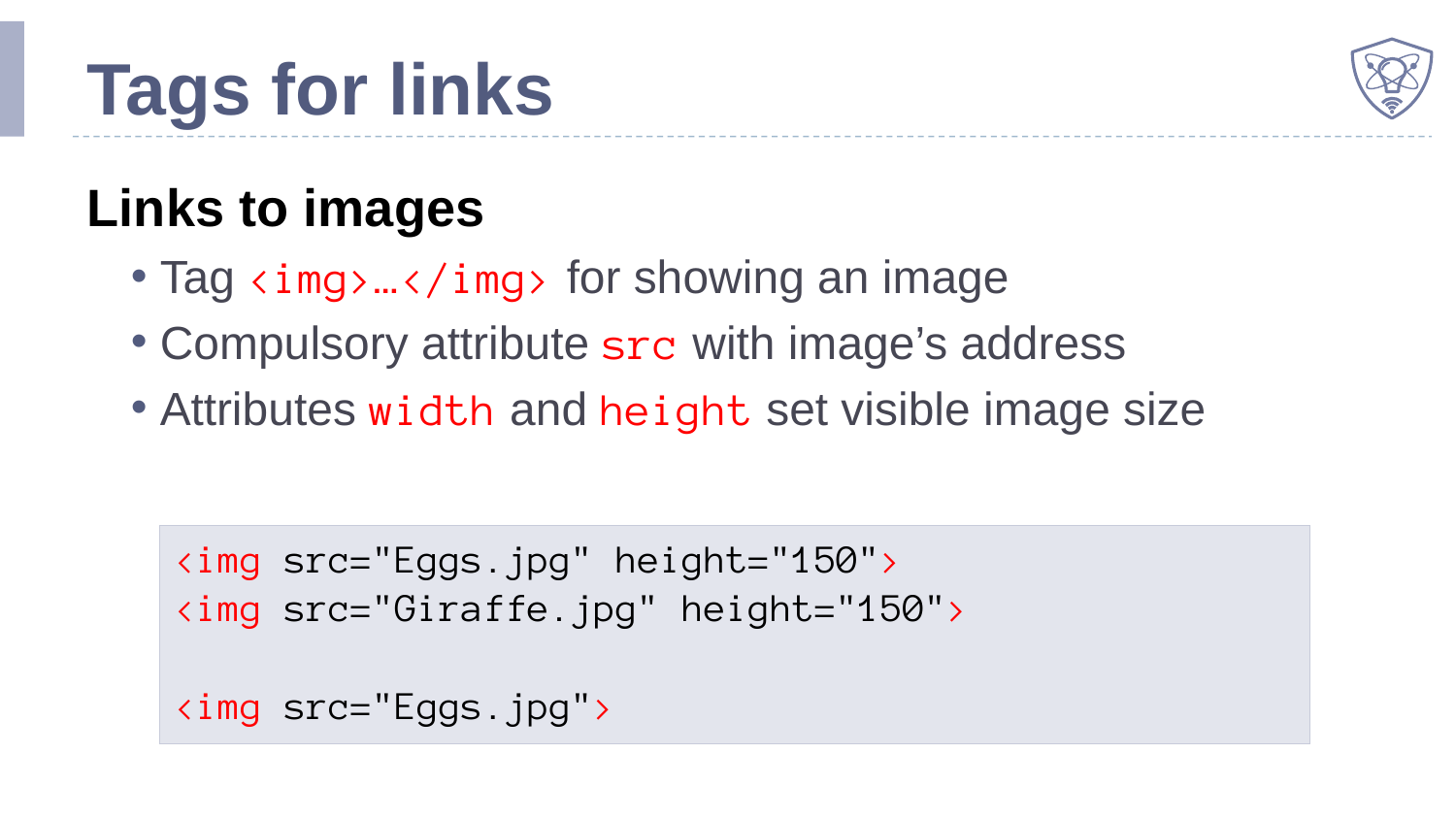

# Tags for links
Links to images
Tag <img>…</img> for showing an image
Compulsory attribute src with image’s address
Attributes width and height set visible image size

<img src="Eggs.jpg" height="150">
<img src="Giraffe.jpg" height="150">

<img src="Eggs.jpg">